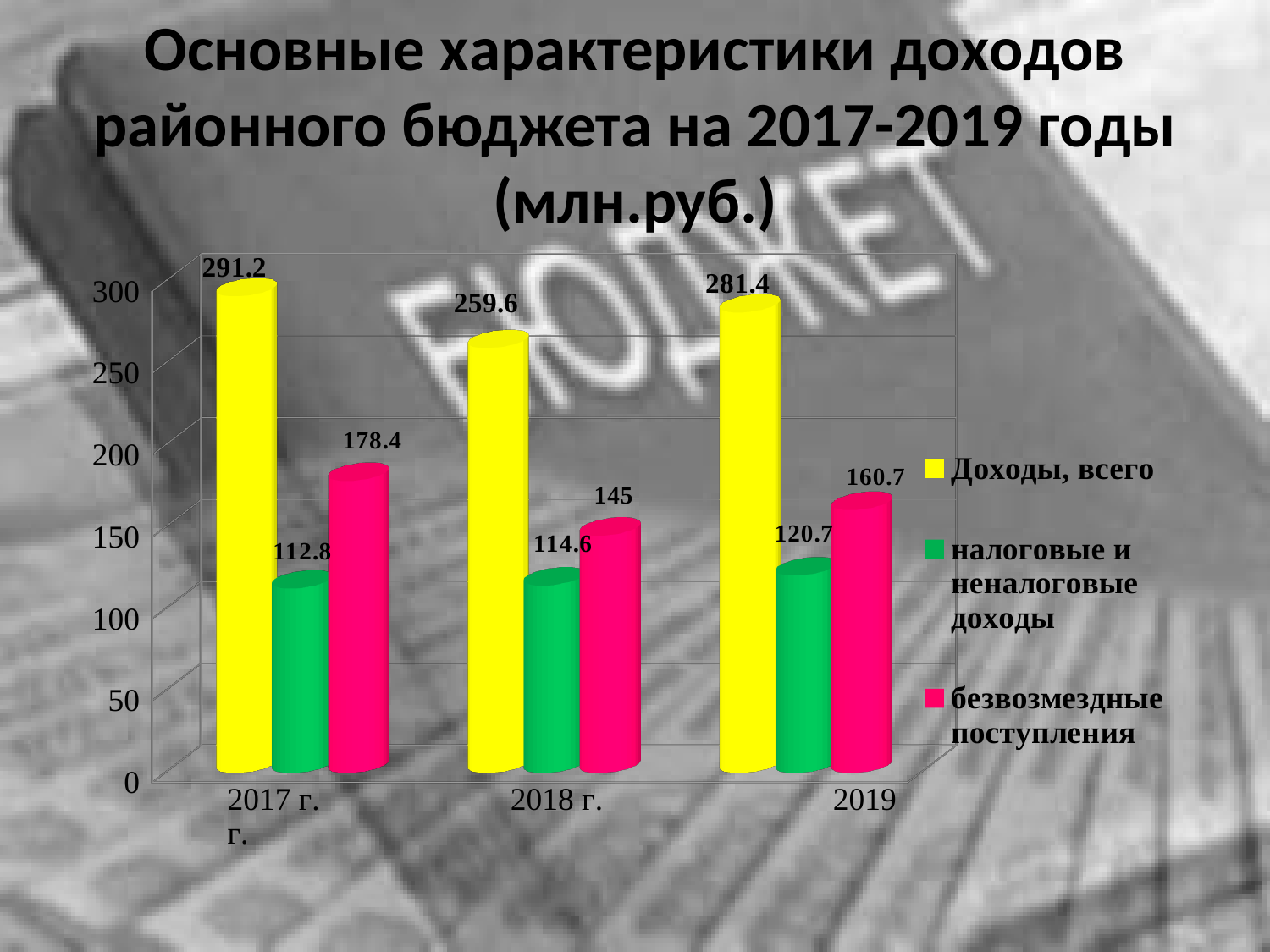

# Основные характеристики доходов районного бюджета на 2017-2019 годы (млн.руб.)

[unsupported chart]